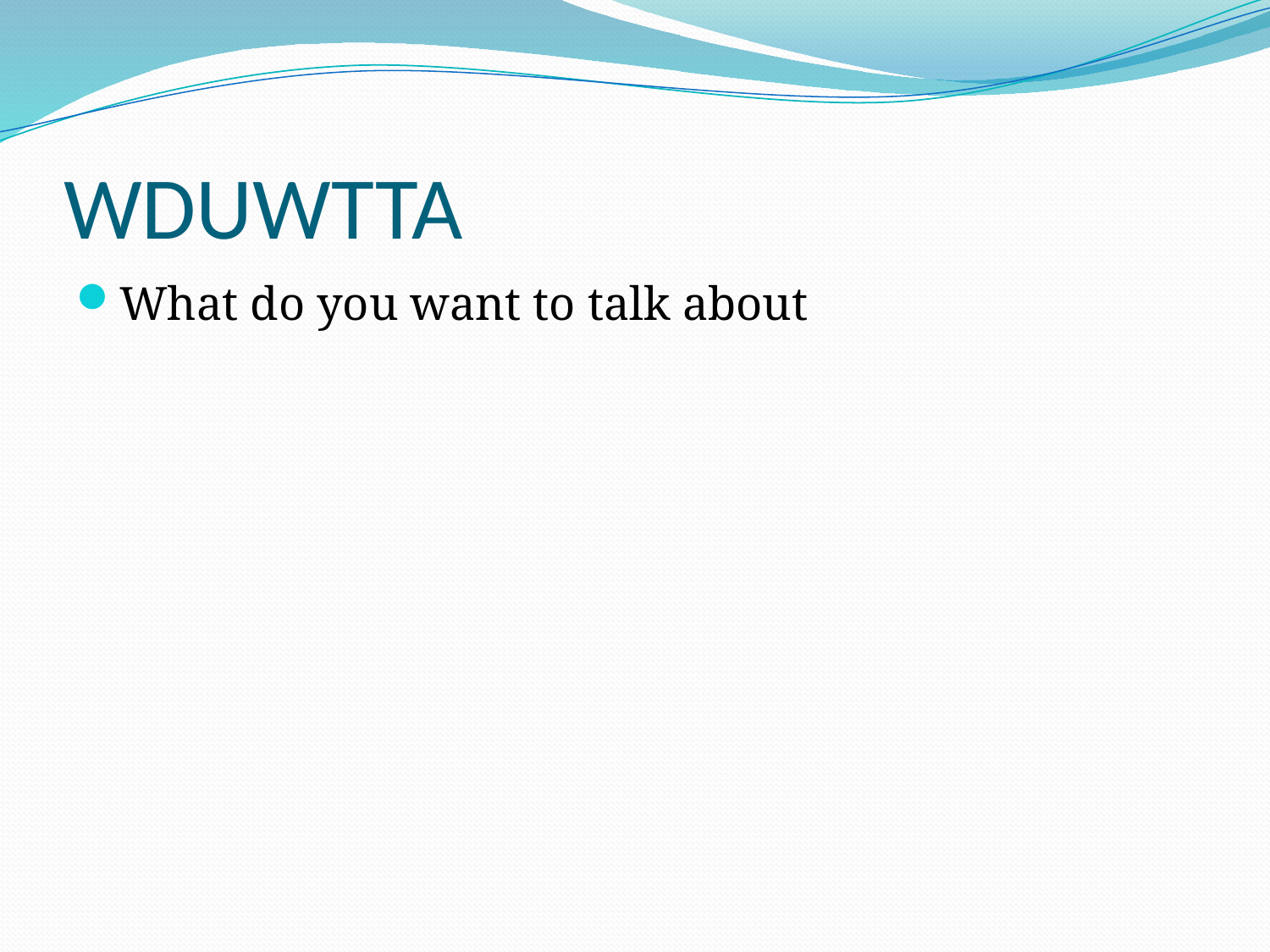

# WDUWTTA
What do you want to talk about